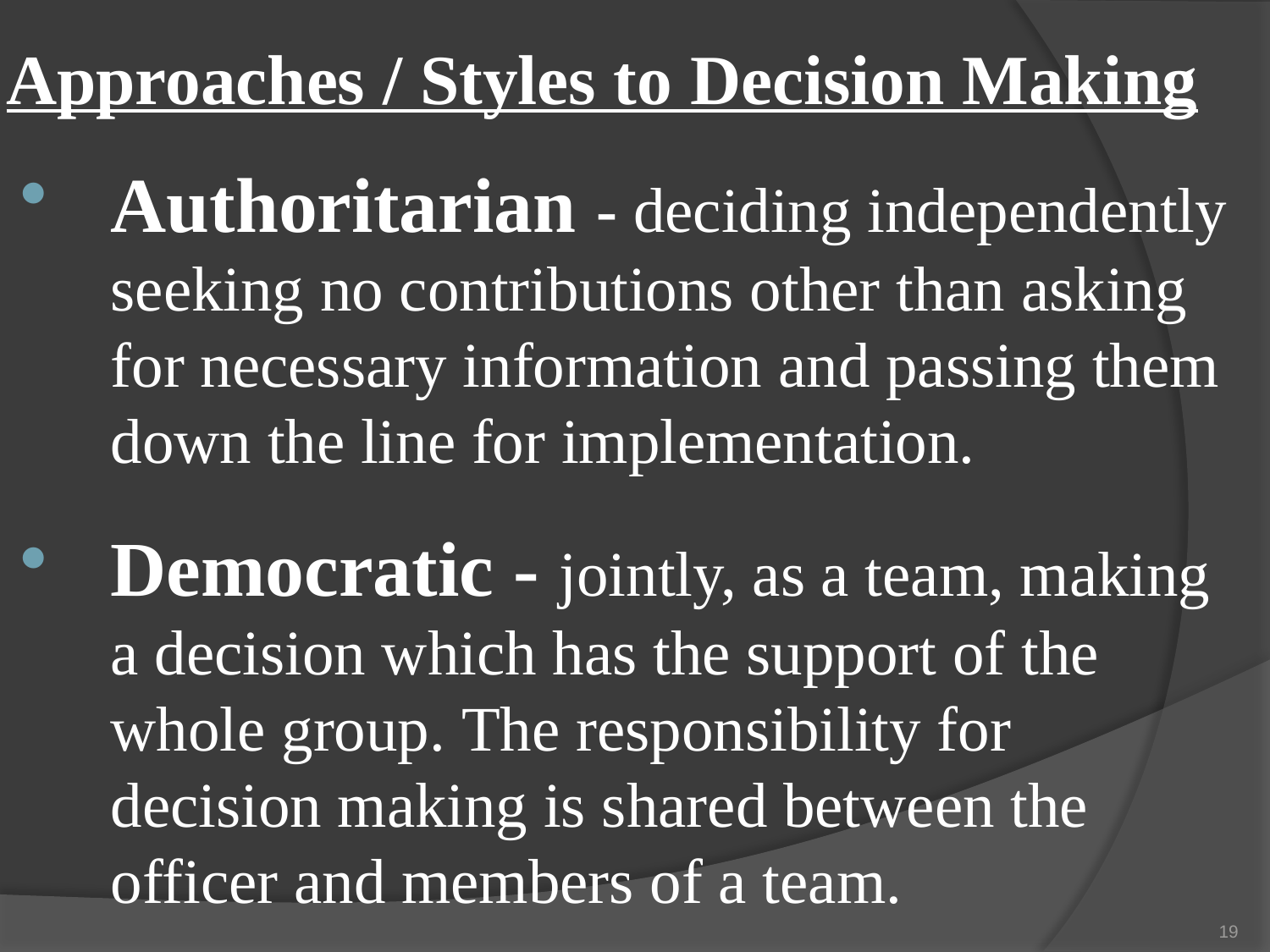

# Approaches / Styles to Decision Making
Authoritarian - deciding independently seeking no contributions other than asking for necessary information and passing them down the line for implementation.

Democratic - jointly, as a team, making a decision which has the support of the whole group. The responsibility for decision making is shared between the officer and members of a team.

19